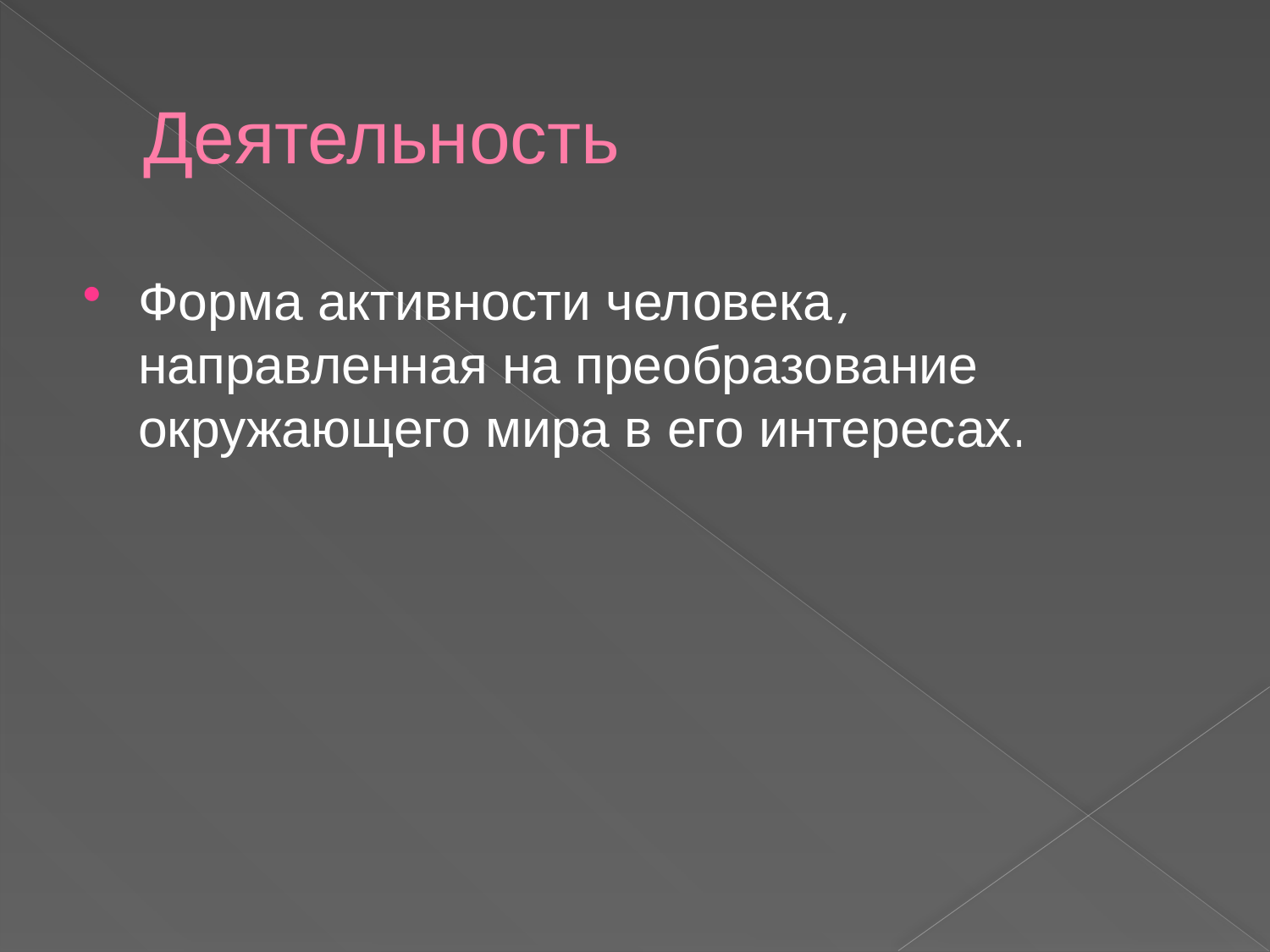

# Деятельность
Форма активности человека, направленная на преобразование окружающего мира в его интересах.